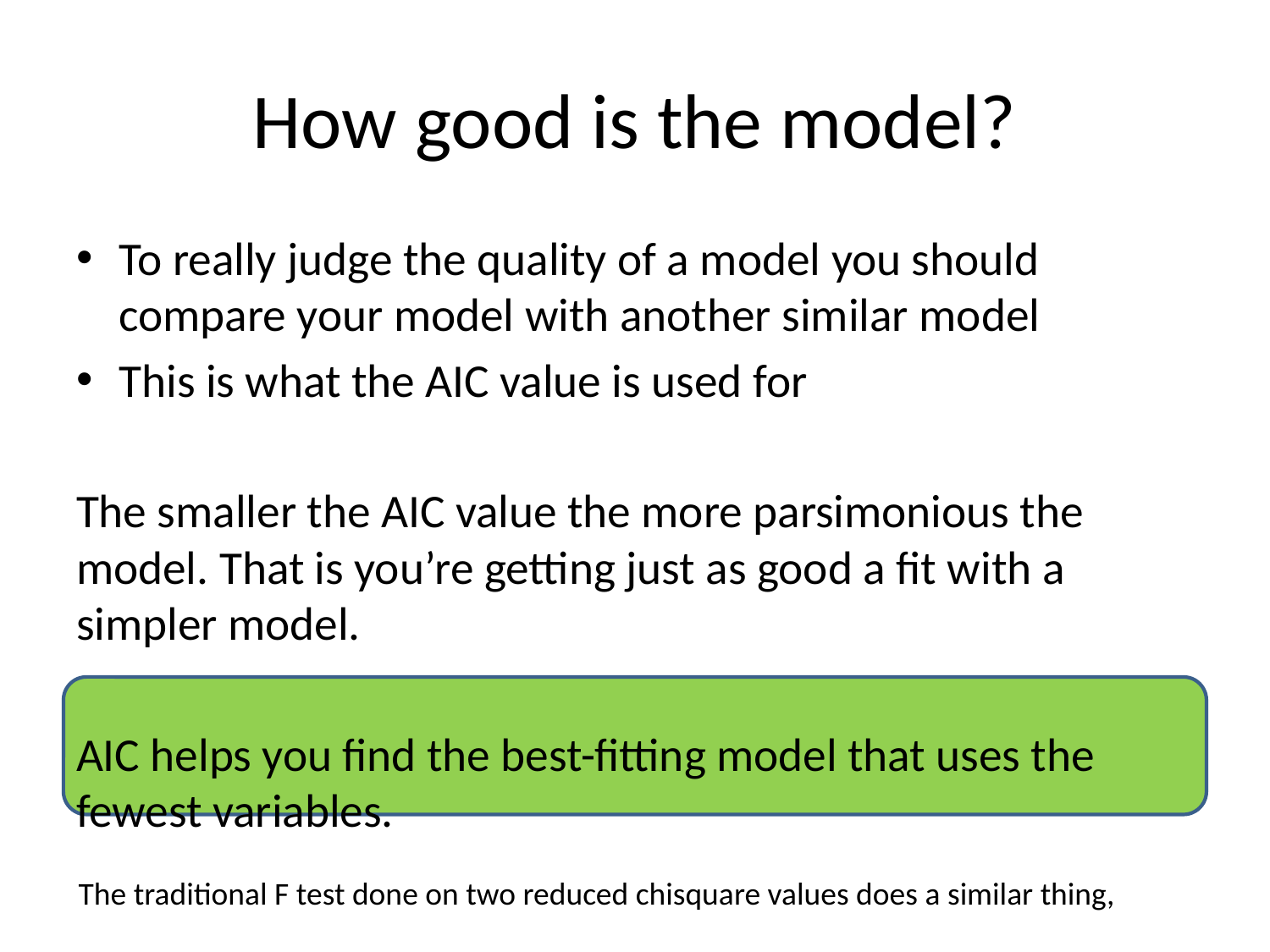

# How good is the model?
To really judge the quality of a model you should compare your model with another similar model
This is what the AIC value is used for

The smaller the AIC value the more parsimonious the model. That is you’re getting just as good a fit with a simpler model.

AIC helps you find the best-fitting model that uses the fewest variables.

The traditional F test done on two reduced chisquare values does a similar thing,